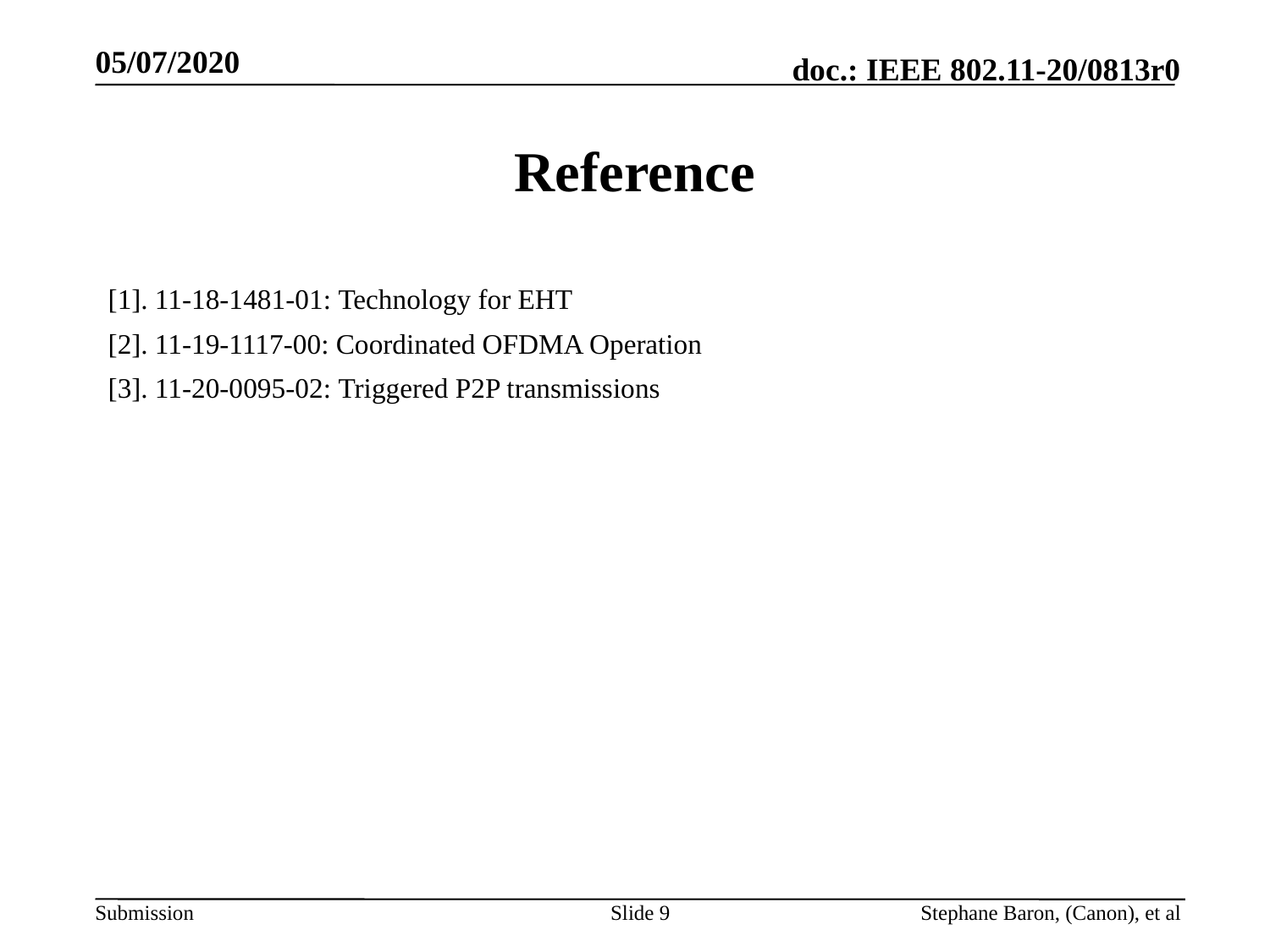

05/07/2020
# Reference
[1]. 11-18-1481-01: Technology for EHT
[2]. 11-19-1117-00: Coordinated OFDMA Operation
[3]. 11-20-0095-02: Triggered P2P transmissions

Slide 9
Stephane Baron, (Canon), et al